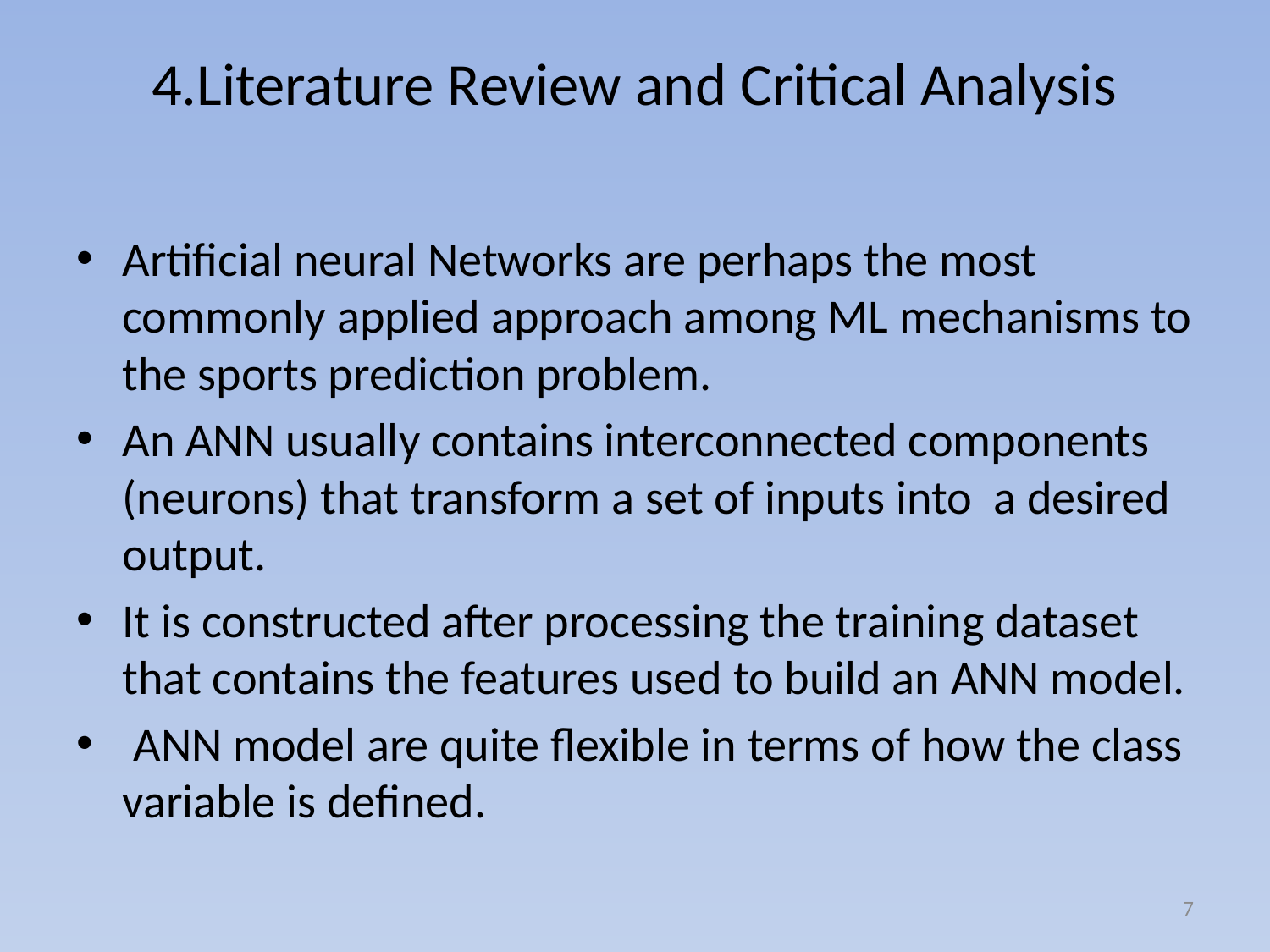

# 4.Literature Review and Critical Analysis
Artificial neural Networks are perhaps the most commonly applied approach among ML mechanisms to the sports prediction problem.
An ANN usually contains interconnected components (neurons) that transform a set of inputs into  a desired output.
It is constructed after processing the training dataset that contains the features used to build an ANN model.
 ANN model are quite flexible in terms of how the class variable is defined.

7